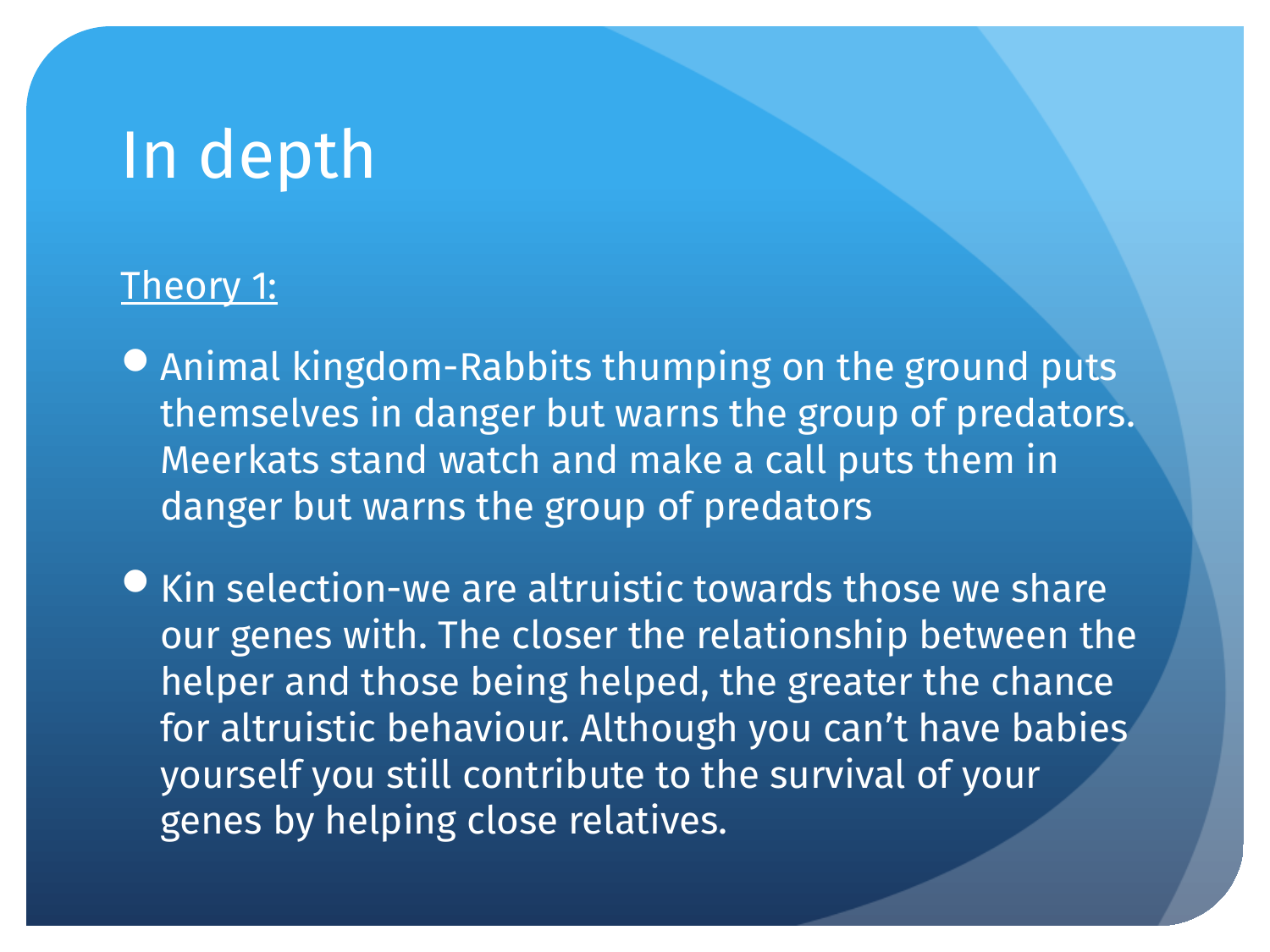

# In depth
Theory 1:
Animal kingdom-Rabbits thumping on the ground puts themselves in danger but warns the group of predators. Meerkats stand watch and make a call puts them in danger but warns the group of predators
Kin selection-we are altruistic towards those we share our genes with. The closer the relationship between the helper and those being helped, the greater the chance for altruistic behaviour. Although you can’t have babies yourself you still contribute to the survival of your genes by helping close relatives.